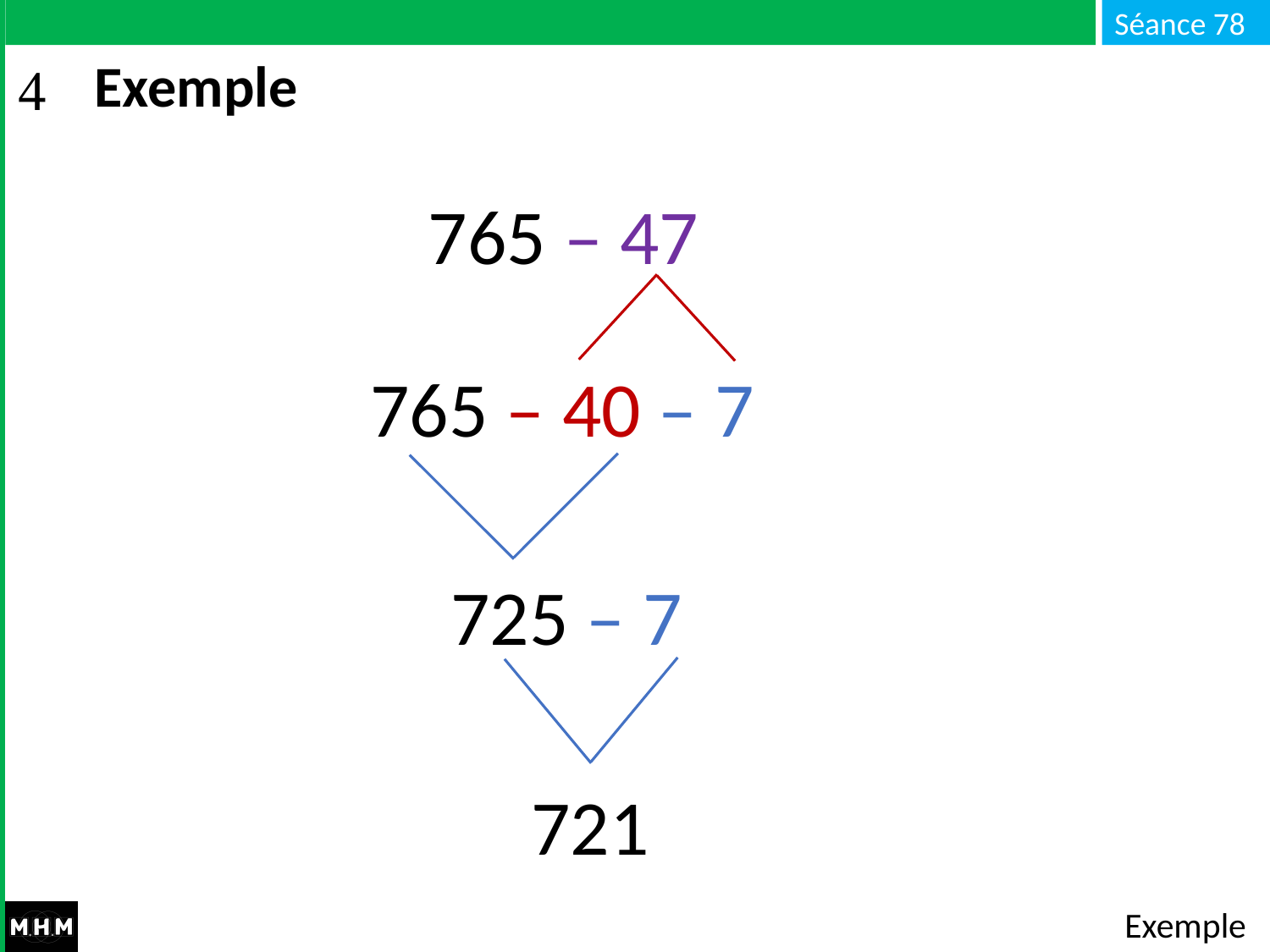

# Exemple
765 – 47
765 – 40 – 7
725 – 7
721
Exemple